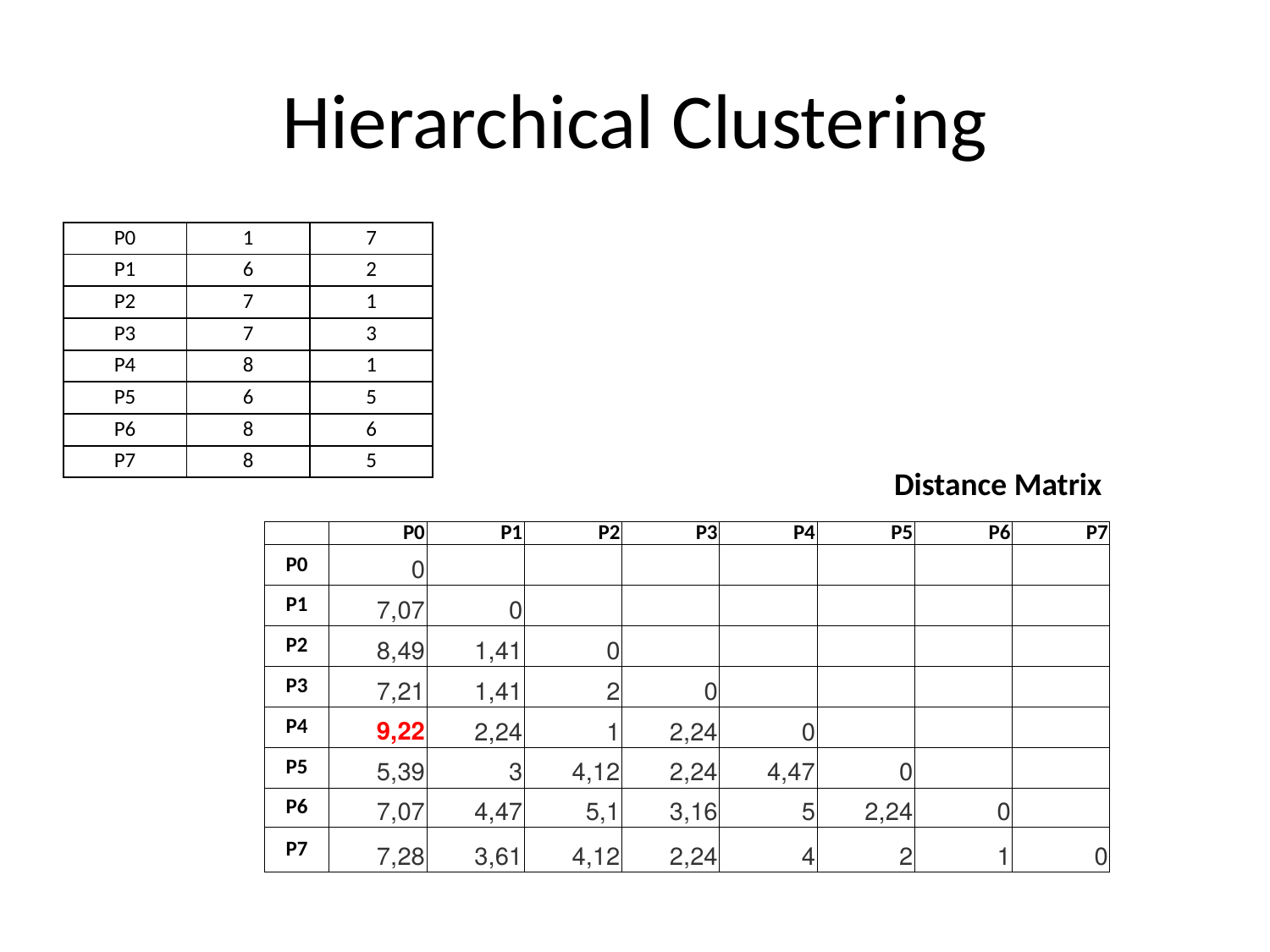

# Hierarchical Clustering
| P0 | 1 | 7 |
| --- | --- | --- |
| P1 | 6 | 2 |
| P2 | 7 | 1 |
| P3 | 7 | 3 |
| P4 | 8 | 1 |
| P5 | 6 | 5 |
| P6 | 8 | 6 |
| P7 | 8 | 5 |
Distance Matrix
|  | P0 | P1 | P2 | P3 | P4 | P5 | P6 | P7 |
| --- | --- | --- | --- | --- | --- | --- | --- | --- |
| P0 | 0 |  |  |  |  |  |  |  |
| P1 | 7,07 | 0 |  |  |  |  |  |  |
| P2 | 8,49 | 1,41 | 0 |  |  |  |  |  |
| P3 | 7,21 | 1,41 | 2 | 0 |  |  |  |  |
| P4 | 9,22 | 2,24 | 1 | 2,24 | 0 |  |  |  |
| P5 | 5,39 | 3 | 4,12 | 2,24 | 4,47 | 0 |  |  |
| P6 | 7,07 | 4,47 | 5,1 | 3,16 | 5 | 2,24 | 0 |  |
| P7 | 7,28 | 3,61 | 4,12 | 2,24 | 4 | 2 | 1 | 0 |